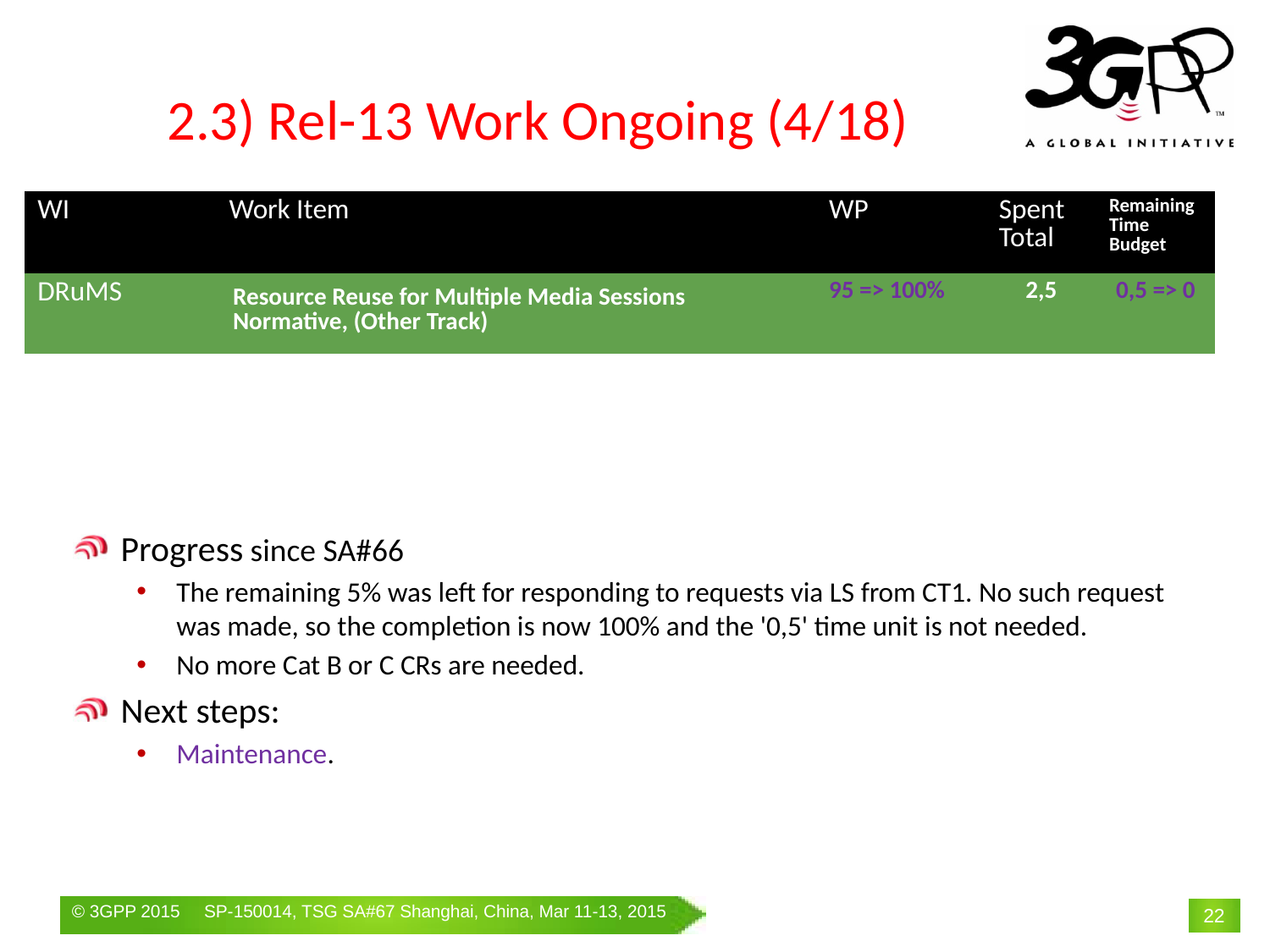

# 2.3) Rel-13 Work Ongoing (4/18)
| WI | Work Item | WP | Spent Total | Remaining Time Budget |
| --- | --- | --- | --- | --- |
| DRuMS | Resource Reuse for Multiple Media Sessions Normative, (Other Track) | 95 => 100% | 2,5 | 0,5 => 0 |
Progress since SA#66
The remaining 5% was left for responding to requests via LS from CT1. No such request was made, so the completion is now 100% and the '0,5' time unit is not needed.
No more Cat B or C CRs are needed.
Next steps:
Maintenance.